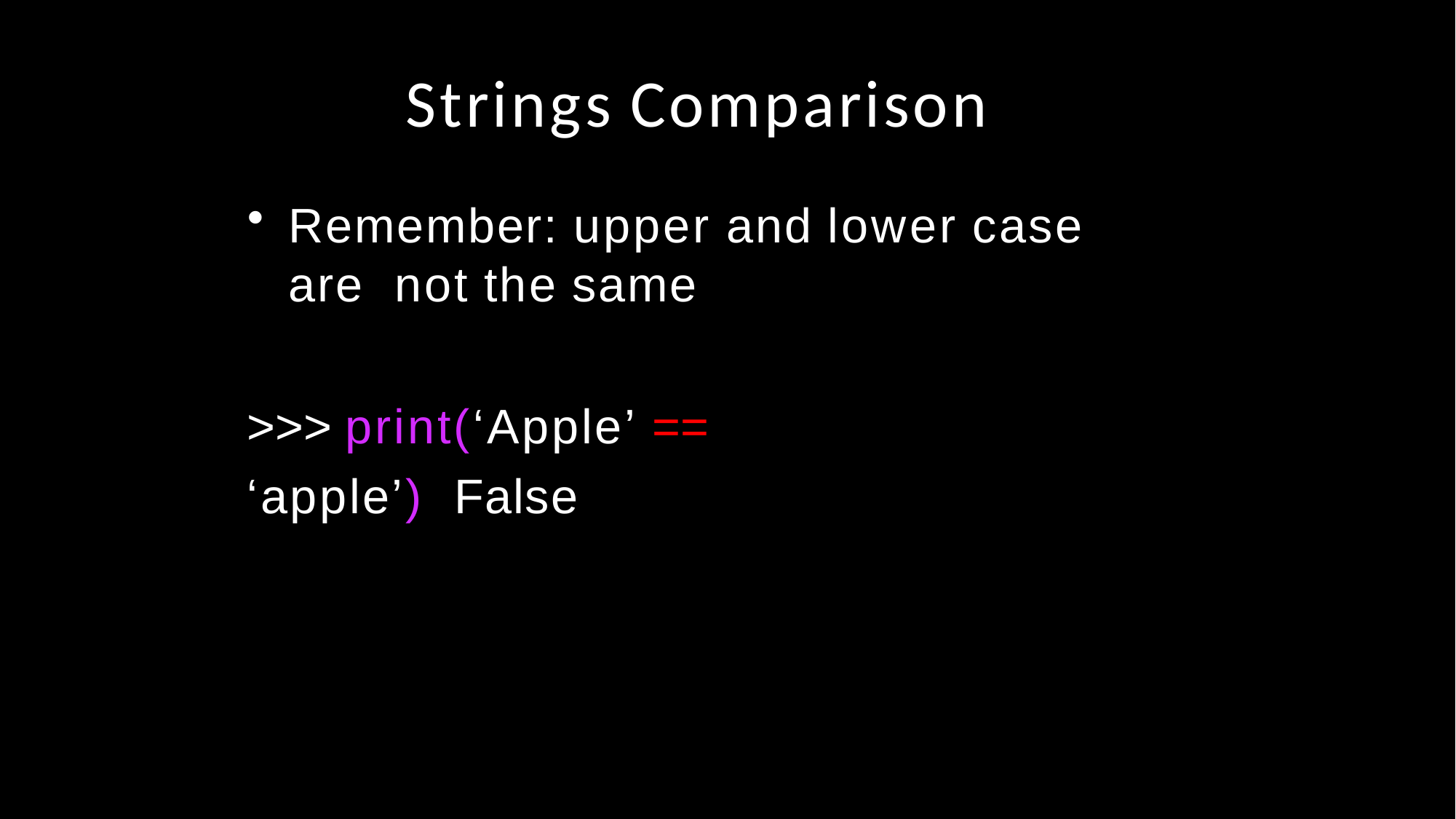

# Strings Comparison
Remember: upper and lower case are  not the same

>>> print(‘Apple’ == ‘apple’)  False